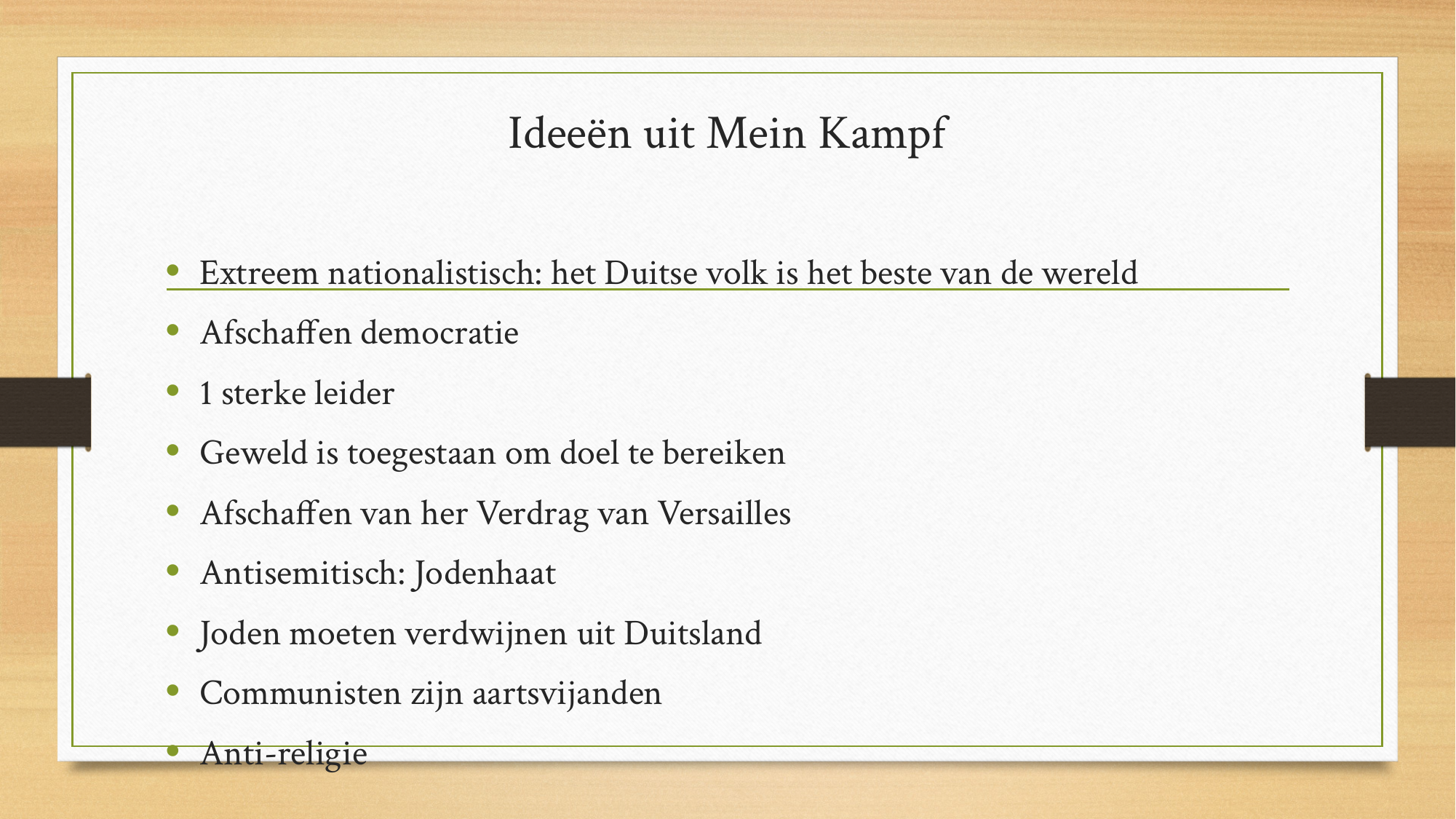

# Ideeën uit Mein Kampf
Extreem nationalistisch: het Duitse volk is het beste van de wereld
Afschaffen democratie
1 sterke leider
Geweld is toegestaan om doel te bereiken
Afschaffen van her Verdrag van Versailles
Antisemitisch: Jodenhaat
Joden moeten verdwijnen uit Duitsland
Communisten zijn aartsvijanden
Anti-religie